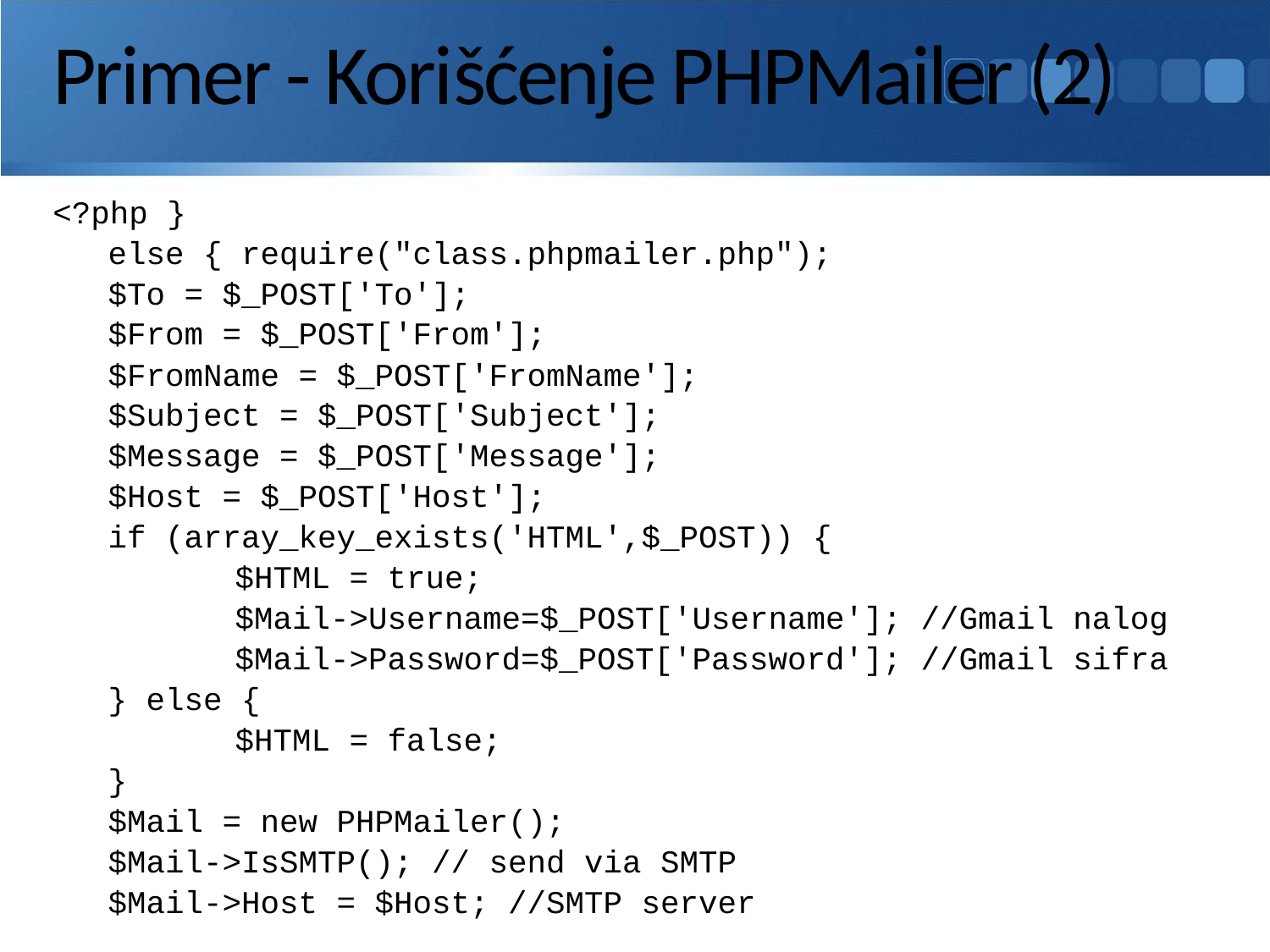

# Primer - Korišćenje PHPMailer (2)
<?php }
	else { require("class.phpmailer.php");
	$To = $_POST['To'];
	$From = $_POST['From'];
	$FromName = $_POST['FromName'];
	$Subject = $_POST['Subject'];
	$Message = $_POST['Message'];
	$Host = $_POST['Host'];
	if (array_key_exists('HTML',$_POST)) {
		$HTML = true;
		$Mail->Username=$_POST['Username']; //Gmail nalog
		$Mail->Password=$_POST['Password']; //Gmail sifra
	} else {
		$HTML = false;
	}
	$Mail = new PHPMailer();
	$Mail->IsSMTP(); // send via SMTP
	$Mail->Host = $Host; //SMTP server